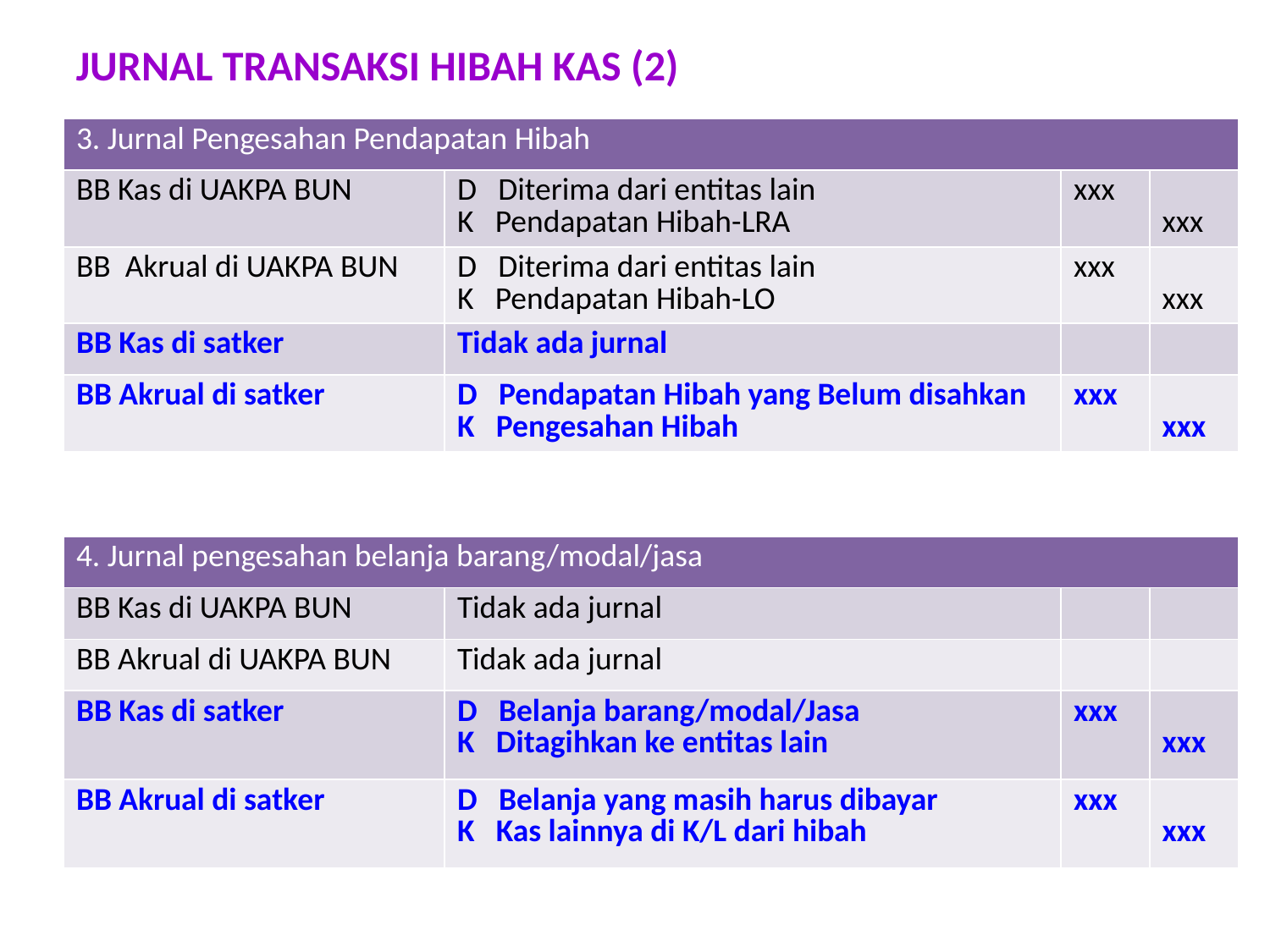

JURNAL TRANSAKSI HIBAH KAS (2)
| 3. Jurnal Pengesahan Pendapatan Hibah |  |  |  |
| --- | --- | --- | --- |
| BB Kas di UAKPA BUN | D Diterima dari entitas lain K Pendapatan Hibah-LRA | xxx | xxx |
| BB Akrual di UAKPA BUN | D Diterima dari entitas lain K Pendapatan Hibah-LO | xxx | xxx |
| BB Kas di satker | Tidak ada jurnal |  |  |
| BB Akrual di satker | D Pendapatan Hibah yang Belum disahkan K Pengesahan Hibah | xxx | xxx |
| 4. Jurnal pengesahan belanja barang/modal/jasa |  |  |  |
| --- | --- | --- | --- |
| BB Kas di UAKPA BUN | Tidak ada jurnal |  |  |
| BB Akrual di UAKPA BUN | Tidak ada jurnal |  |  |
| BB Kas di satker | D Belanja barang/modal/Jasa K Ditagihkan ke entitas lain | xxx | xxx |
| BB Akrual di satker | D Belanja yang masih harus dibayar K Kas lainnya di K/L dari hibah | xxx | xxx |